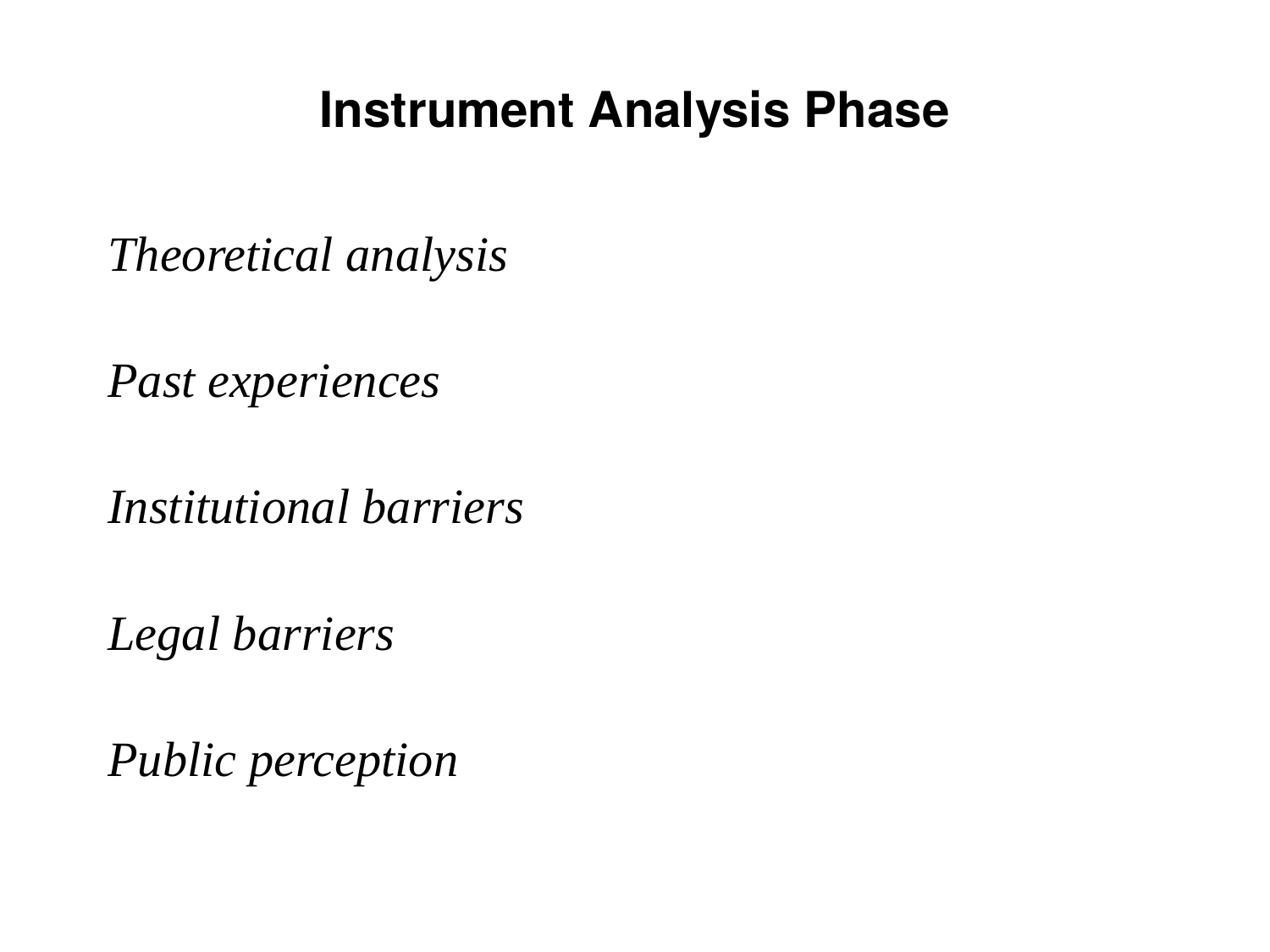

# Instrument Analysis Phase
Theoretical analysis

Past experiences

Institutional barriers

Legal barriers

Public perception